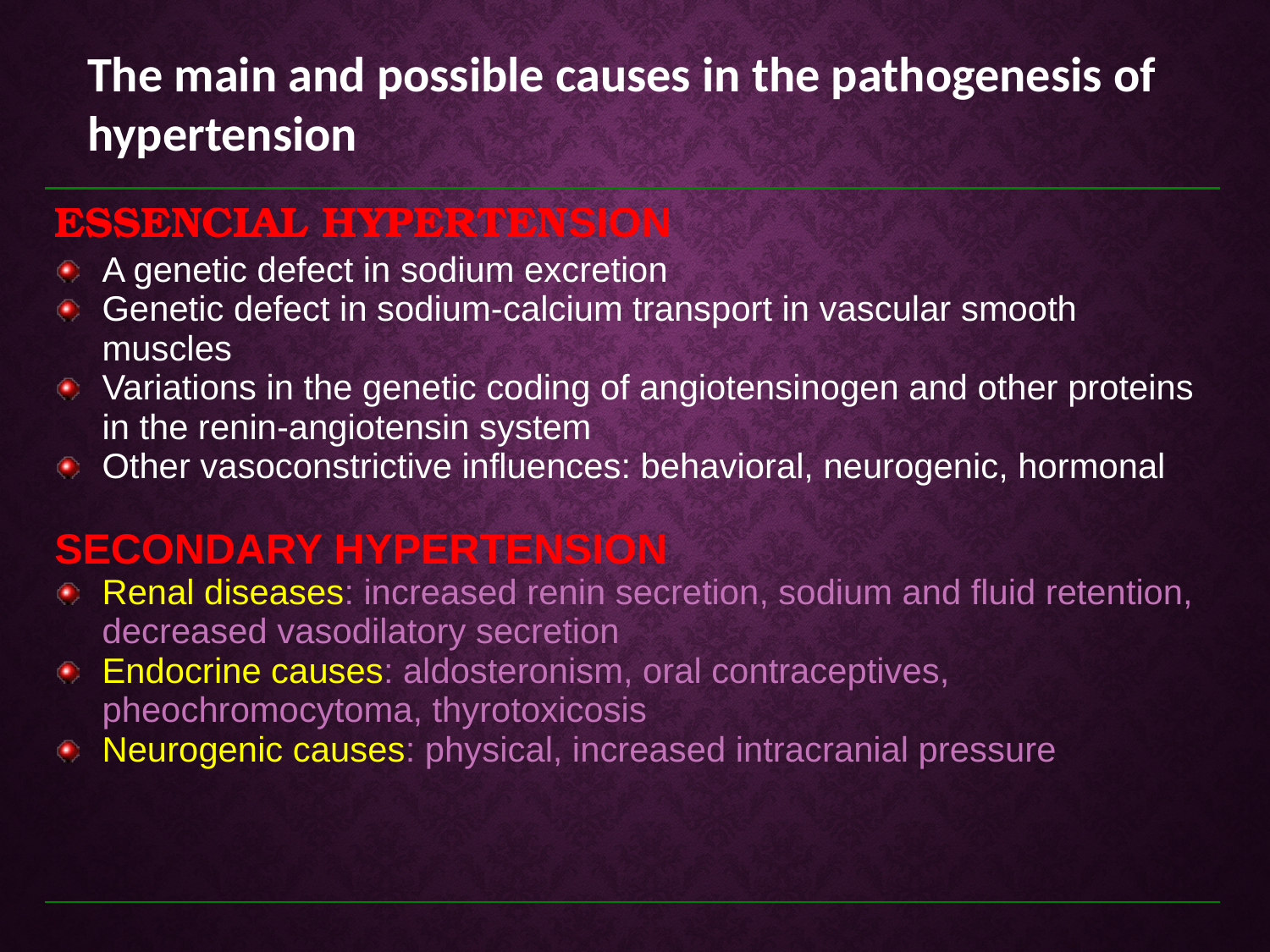

The main and possible causes in the pathogenesis of hypertension
| ESSENCIAL HYPERTENSION A genetic defect in sodium excretion Genetic defect in sodium-calcium transport in vascular smooth muscles Variations in the genetic coding of angiotensinogen and other proteins in the renin-angiotensin system Other vasoconstrictive influences: behavioral, neurogenic, hormonal SECONDARY HYPERTENSION Renal diseases: increased renin secretion, sodium and fluid retention, decreased vasodilatory secretion Endocrine causes: aldosteronism, oral contraceptives, pheochromocytoma, thyrotoxicosis Neurogenic causes: physical, increased intracranial pressure |
| --- |